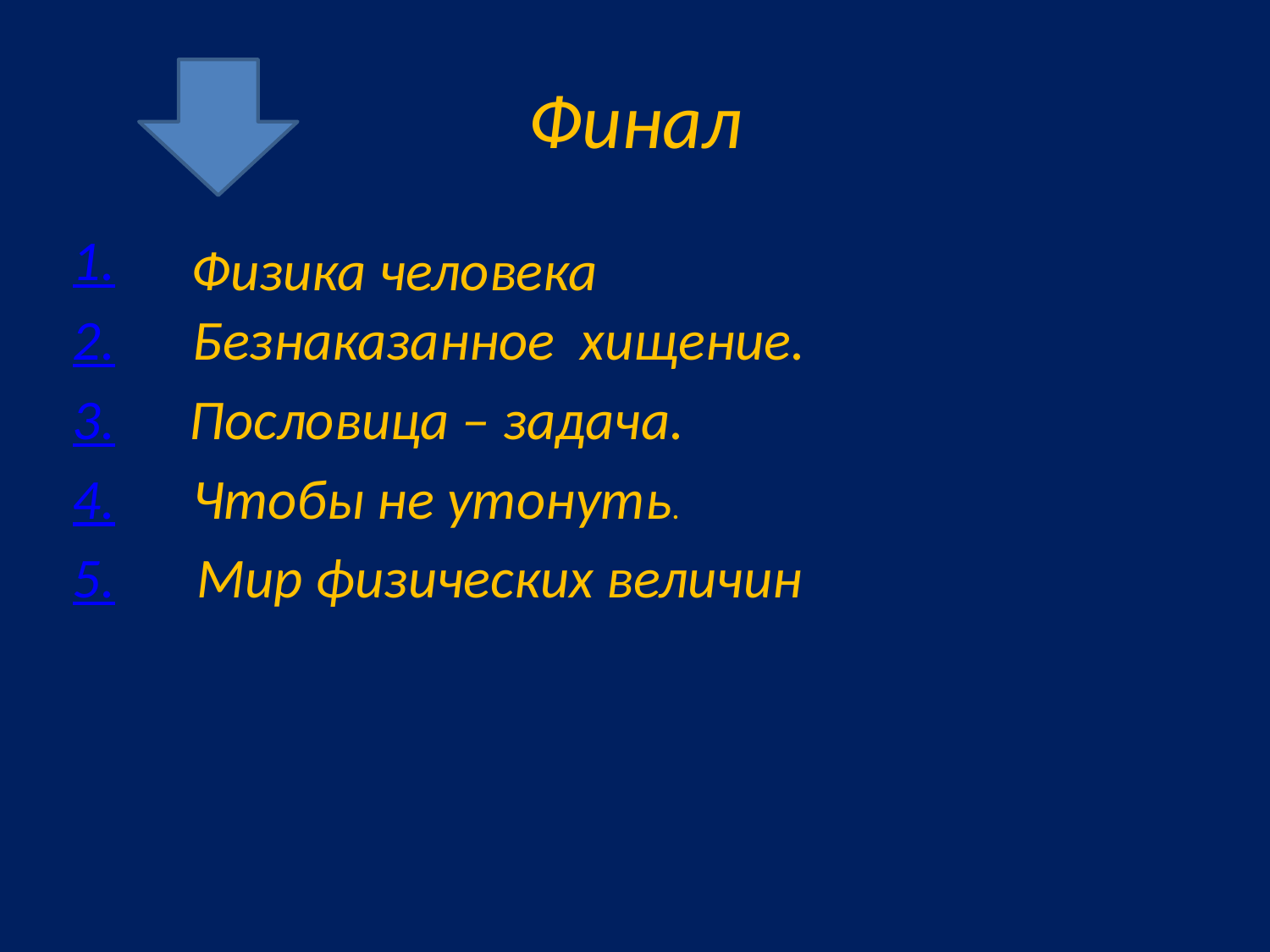

# Финал

1.
Физика человека
2.
    Безнаказанное  хищение.
3.
   Пословица – задача.
4.
    Чтобы не утонуть.
5.
  Мир физических величин